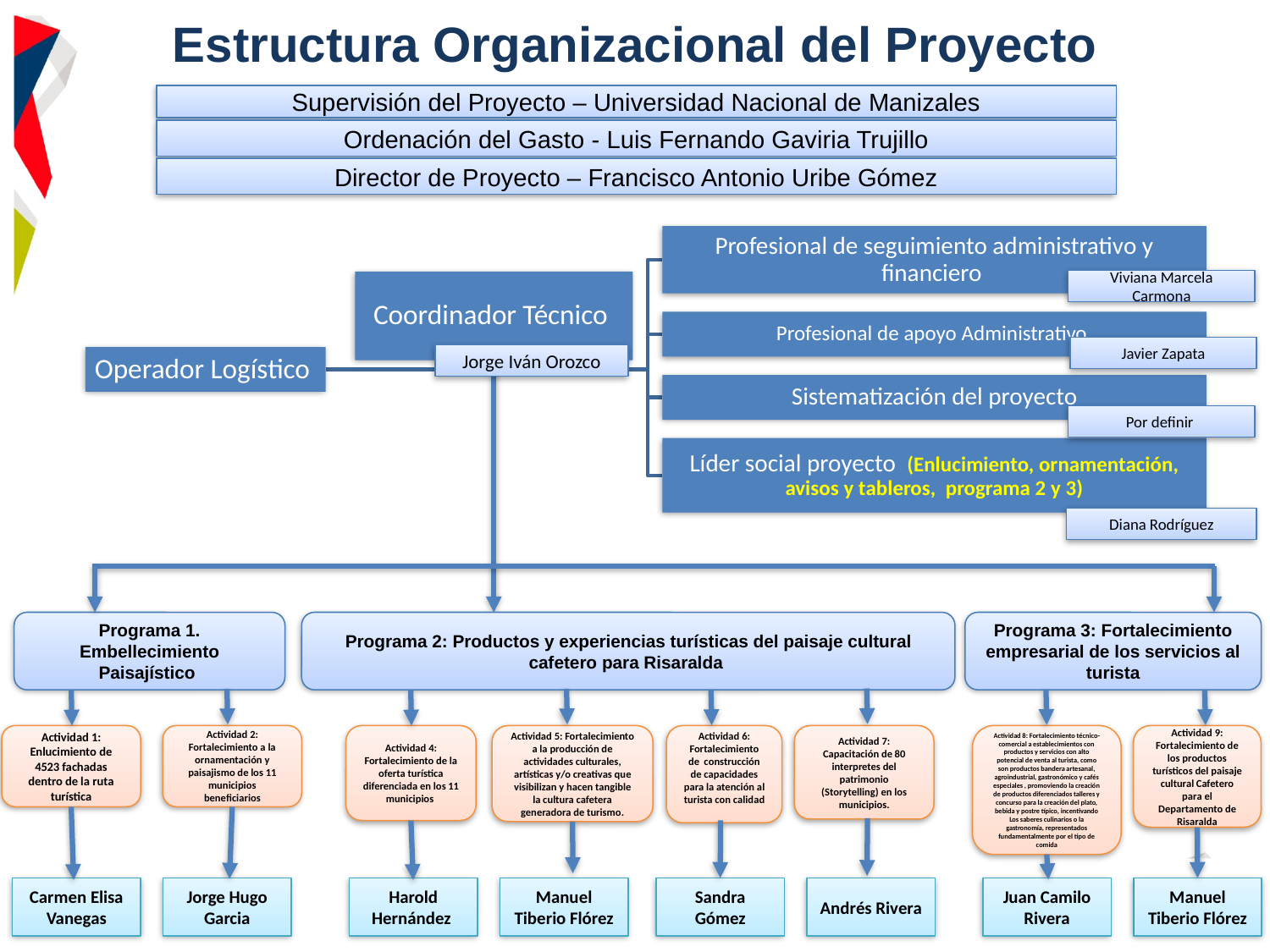

# Estructura Organizacional del Proyecto
Supervisión del Proyecto – Universidad Nacional de Manizales
Ordenación del Gasto - Luis Fernando Gaviria Trujillo
Director de Proyecto – Francisco Antonio Uribe Gómez
Operador Logístico
Profesional de seguimiento administrativo y financiero
Profesional de apoyo Administrativo
Sistematización del proyecto
Líder social proyecto  (Enlucimiento, ornamentación, avisos y tableros,  programa 2 y 3)
Coordinador Técnico
Viviana Marcela Carmona
Javier Zapata
Jorge Iván Orozco
Por definir
Diana Rodríguez
Programa 1. Embellecimiento Paisajístico
Programa 2: Productos y experiencias turísticas del paisaje cultural cafetero para Risaralda
Programa 3: Fortalecimiento empresarial de los servicios al turista
Actividad 1: Enlucimiento de 4523 fachadas dentro de la ruta turística
Actividad 2: Fortalecimiento a la ornamentación y paisajismo de los 11 municipios beneficiarios
Actividad 4: Fortalecimiento de la oferta turística diferenciada en los 11 municipios
Actividad 5: Fortalecimiento a la producción de actividades culturales, artísticas y/o creativas que visibilizan y hacen tangible la cultura cafetera generadora de turismo.
Actividad 6: Fortalecimiento de  construcción de capacidades para la atención al turista con calidad
Actividad 7: Capacitación de 80 interpretes del patrimonio (Storytelling) en los municipios.
Actividad 8: Fortalecimiento técnico- comercial a establecimientos con productos y servicios con alto potencial de venta al turista, como son productos bandera artesanal, agroindustrial, gastronómico y cafés especiales , promoviendo la creación de productos diferenciados talleres y concurso para la creación del plato, bebida y postre típico, incentivando Los saberes culinarios o la gastronomía, representados fundamentalmente por el tipo de comida
Actividad 9: Fortalecimiento de los productos turísticos del paisaje cultural Cafetero para el Departamento de Risaralda

Carmen Elisa Vanegas
Jorge Hugo Garcia
Harold Hernández
Manuel Tiberio Flórez
Sandra Gómez
Andrés Rivera
Juan Camilo Rivera
Manuel Tiberio Flórez